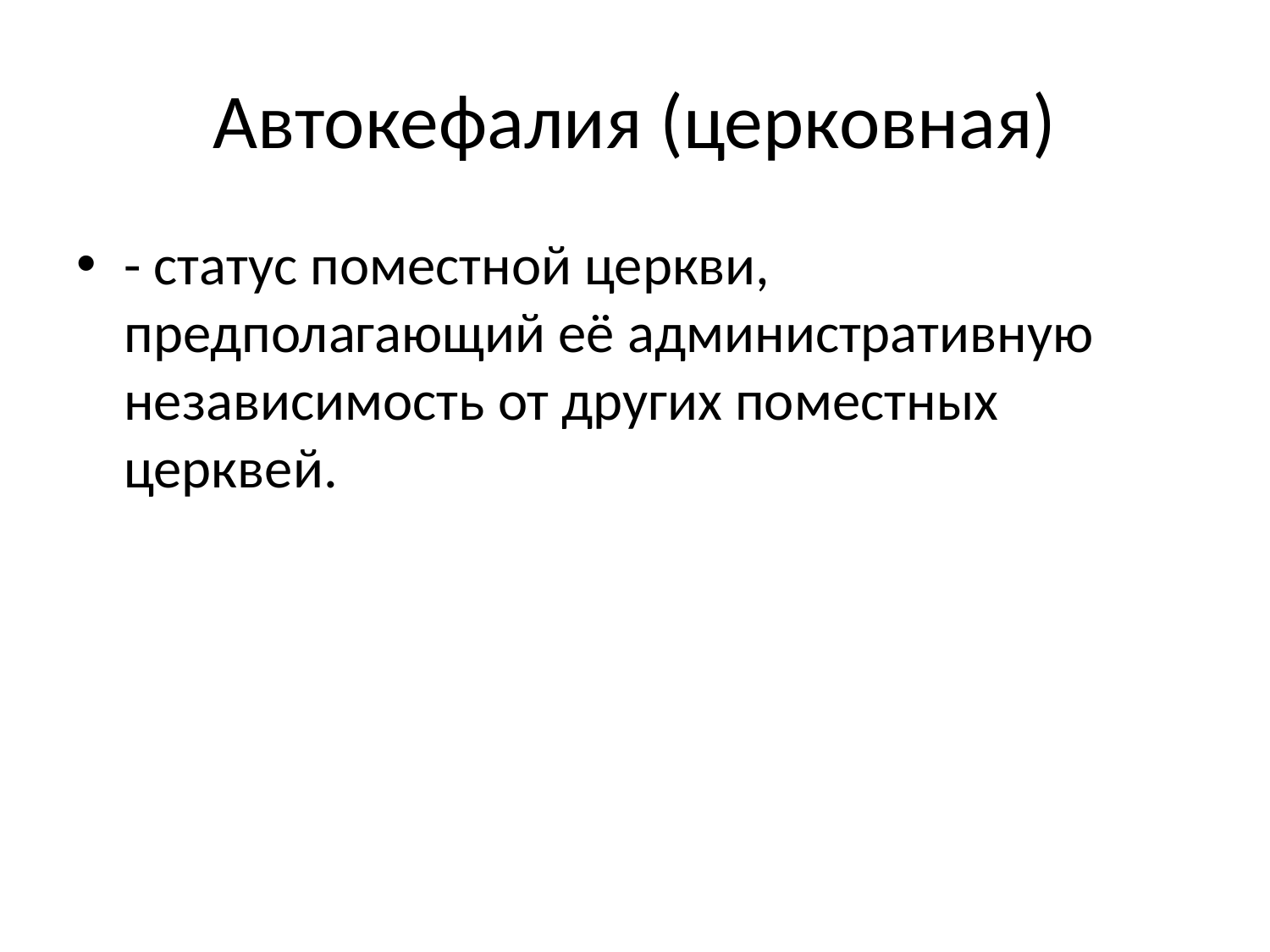

# Автокефалия (церковная)
- статус поместной церкви, предполагающий её административную независимость от других поместных церквей.